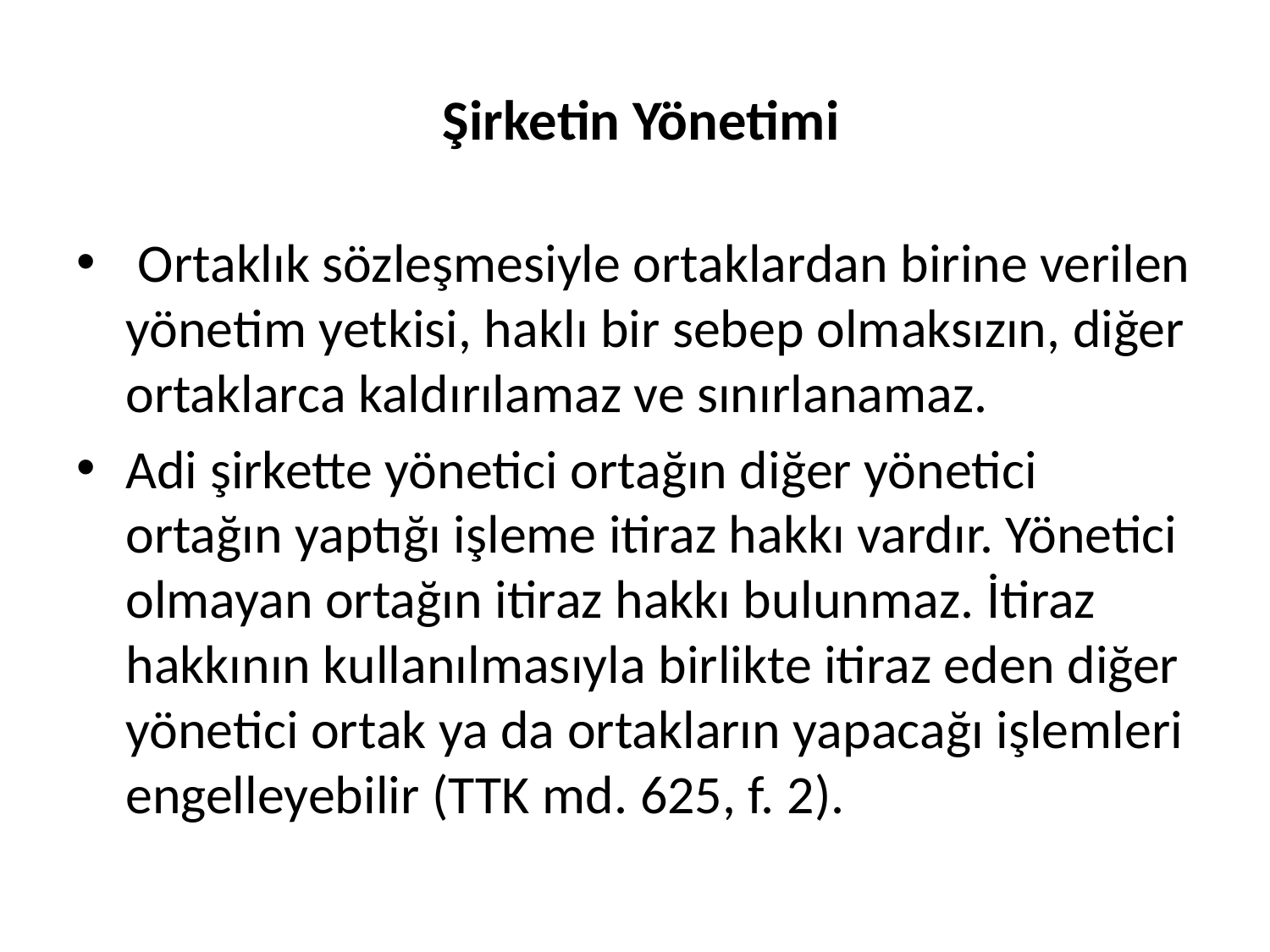

# Şirketin Yönetimi
 Ortaklık sözleşmesiyle ortaklardan birine verilen yönetim yetkisi, haklı bir sebep olmaksızın, diğer ortaklarca kaldırılamaz ve sınırlanamaz.
Adi şirkette yönetici ortağın diğer yönetici ortağın yaptığı işleme itiraz hakkı vardır. Yönetici olmayan ortağın itiraz hakkı bulunmaz. İtiraz hakkının kullanılmasıyla birlikte itiraz eden diğer yönetici ortak ya da ortakların yapacağı işlemleri engelleyebilir (TTK md. 625, f. 2).